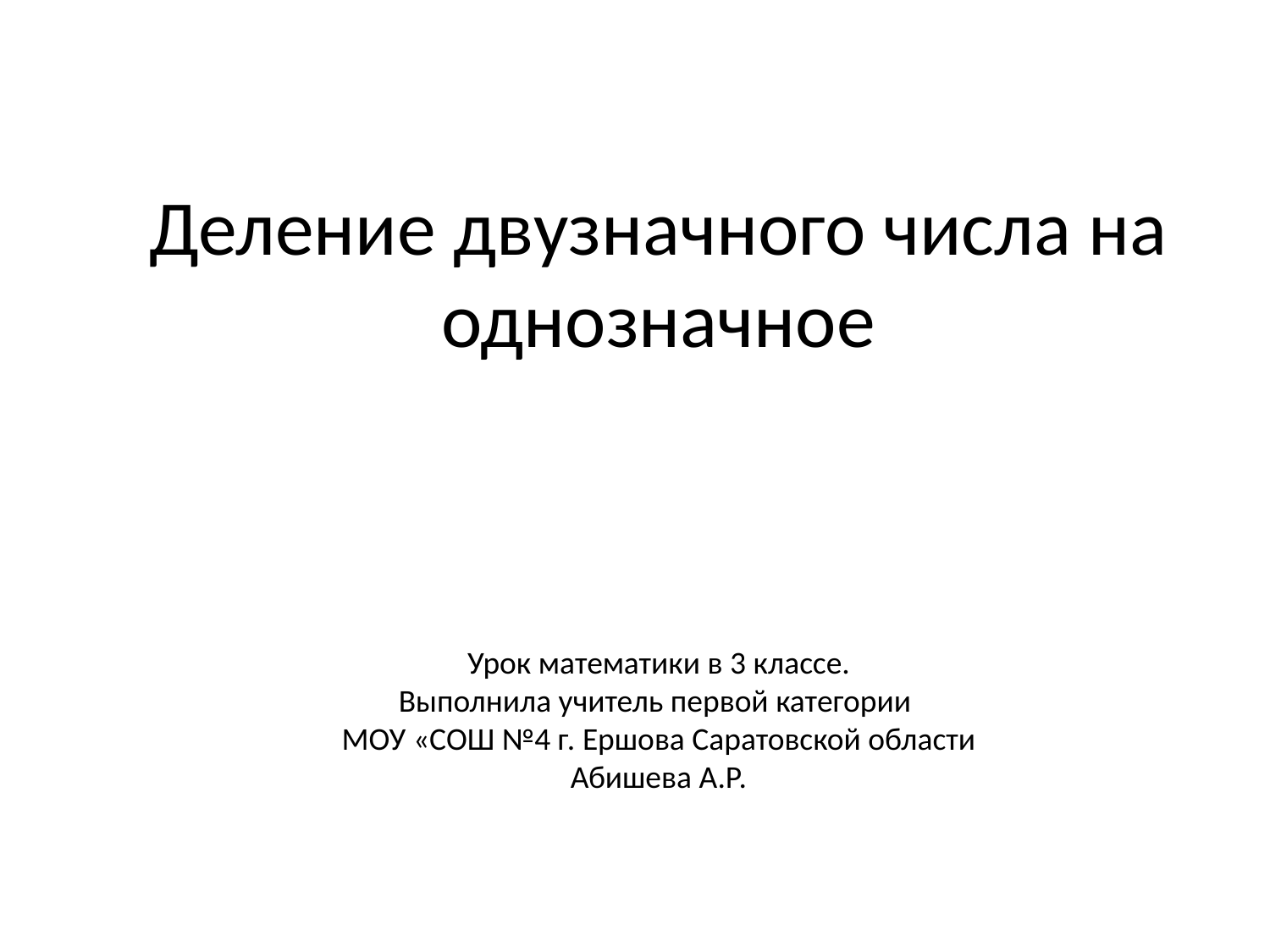

# Деление двузначного числа на однозначное Урок математики в 3 классе. Выполнила учитель первой категории МОУ «СОШ №4 г. Ершова Саратовской области Абишева А.Р.